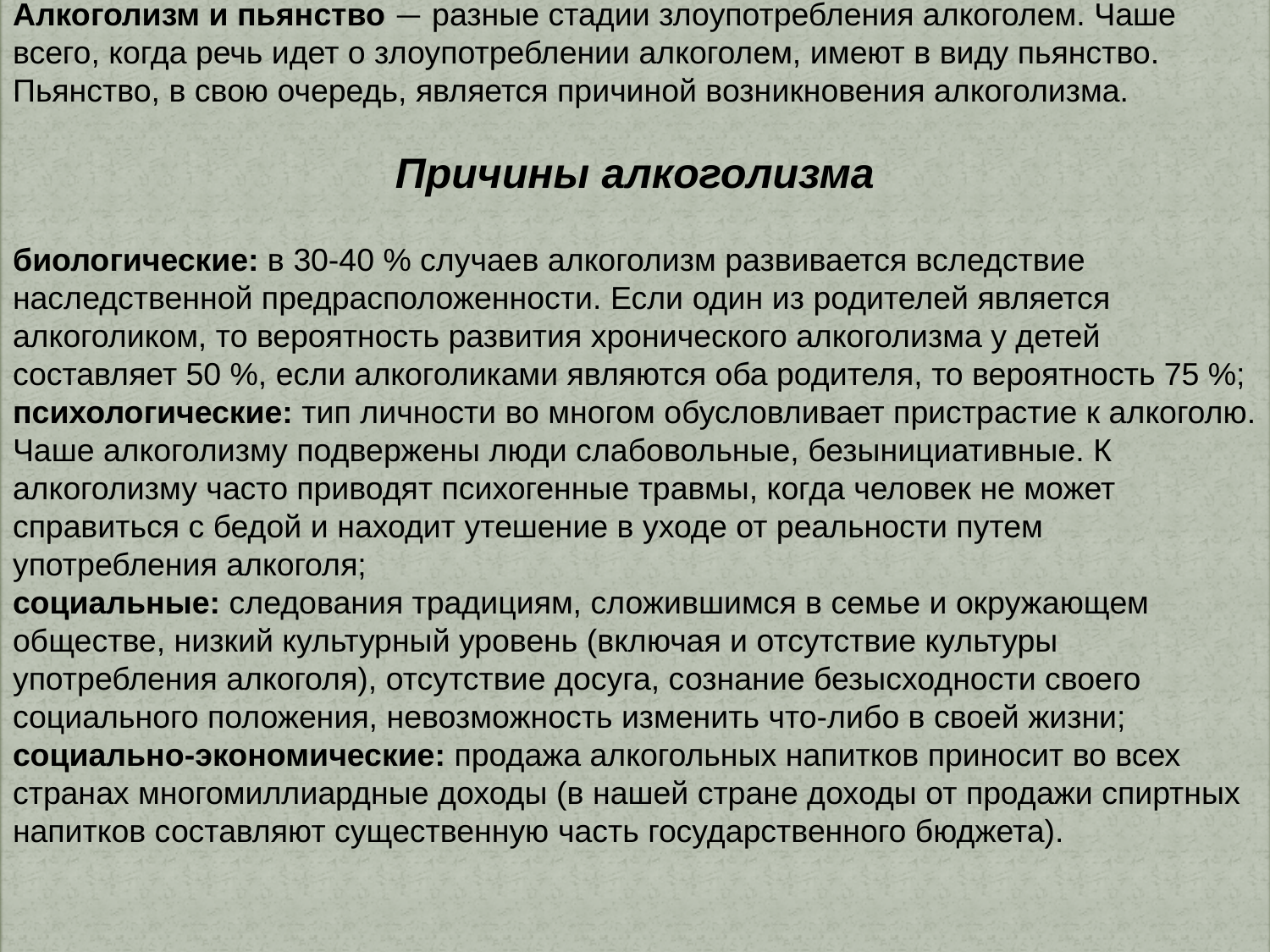

Алкоголизм и пьянство — разные стадии злоупотребления алкоголем. Чаше всего, когда речь идет о злоупотреблении алкоголем, имеют в виду пьянство. Пьянство, в свою очередь, является причиной возникновения алкоголизма.

Причины алкоголизма

биологические: в 30-40 % случаев алкоголизм развивается вследствие наследственной предрасположенности. Если один из родителей является алкоголиком, то вероятность развития хронического алкоголизма у детей составляет 50 %, если алкоголиками являются оба родителя, то вероятность 75 %;
психологические: тип личности во многом обусловливает пристрастие к алкоголю. Чаше алкоголизму подвержены люди слабовольные, безынициативные. К алкоголизму часто приводят психогенные травмы, когда человек не может справиться с бедой и находит утешение в уходе от реальности путем употребления алкоголя;
социальные: следования традициям, сложившимся в семье и окружающем обществе, низкий культурный уровень (включая и отсутствие культуры употребления алкоголя), отсутствие досуга, сознание безысходности своего социального положения, невозможность изменить что-либо в своей жизни;
социально-экономические: продажа алкогольных напитков приносит во всех странах многомиллиардные доходы (в нашей стране доходы от продажи спиртных напитков составляют существенную часть государственного бюджета).